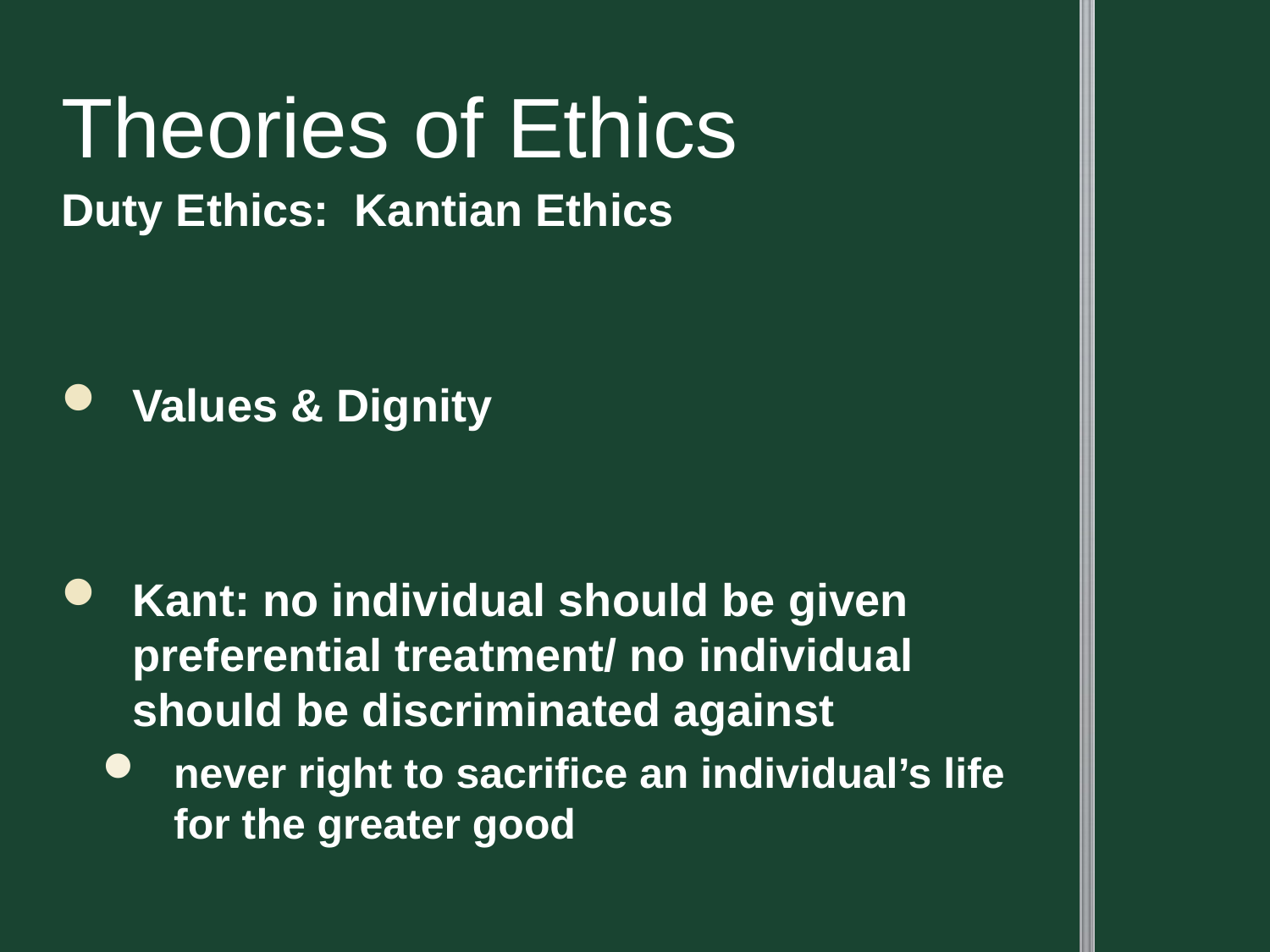

# Theories of Ethics
Duty Ethics:  Kantian Ethics

Values & Dignity

Kant: no individual should be given preferential treatment/ no individual should be discriminated against
never right to sacrifice an individual’s life for the greater good